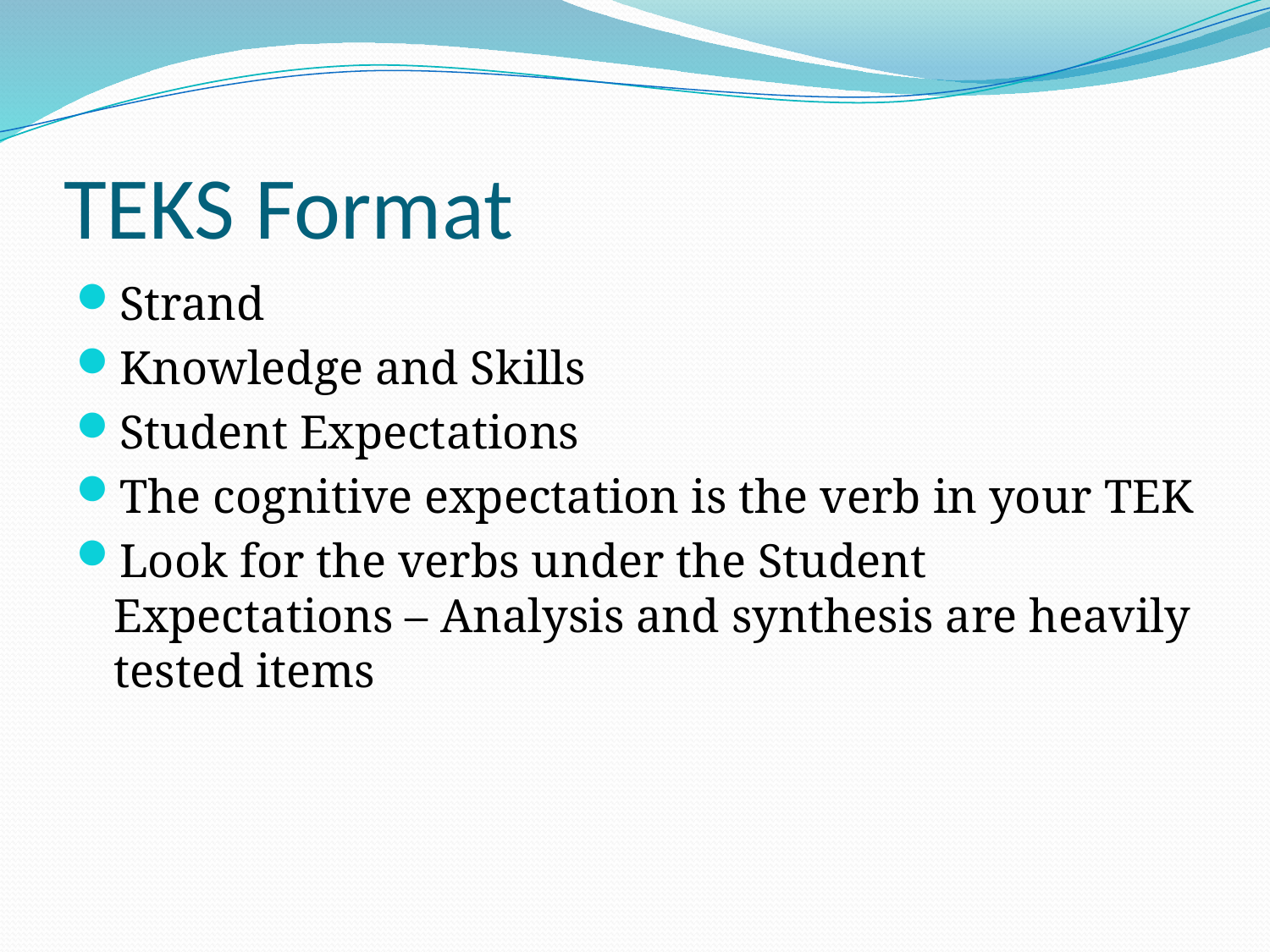

# TEKS Format
Strand
Knowledge and Skills
Student Expectations
The cognitive expectation is the verb in your TEK
Look for the verbs under the Student Expectations – Analysis and synthesis are heavily tested items